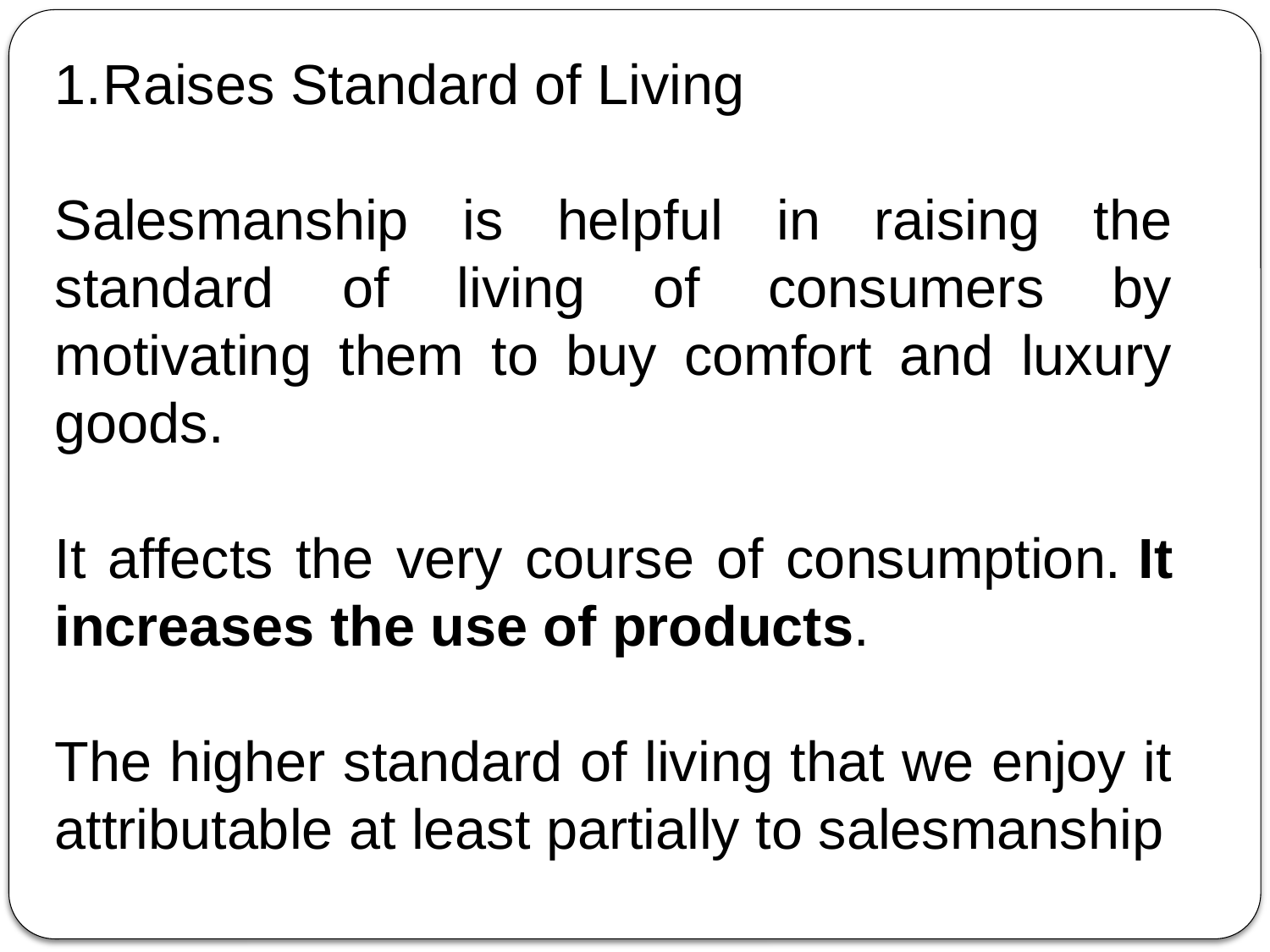

Raises Standard of Living

Salesmanship is helpful in raising the standard of living of consumers by motivating them to buy comfort and luxury goods.

It affects the very course of consumption. It increases the use of products.

The higher standard of living that we enjoy it attributable at least partially to salesmanship